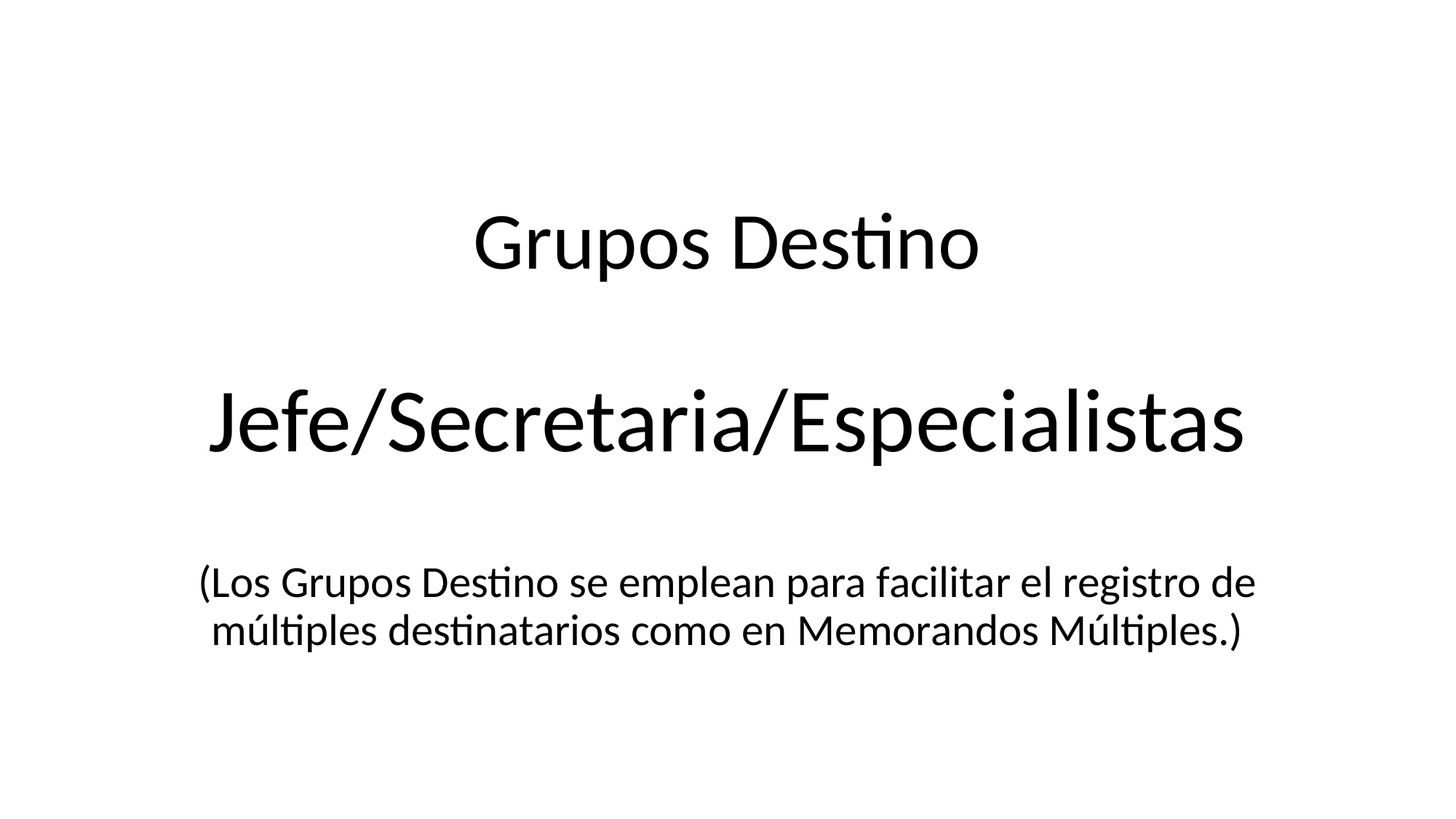

# Grupos Destino Jefe/Secretaria/Especialistas (Los Grupos Destino se emplean para facilitar el registro de múltiples destinatarios como en Memorandos Múltiples.)